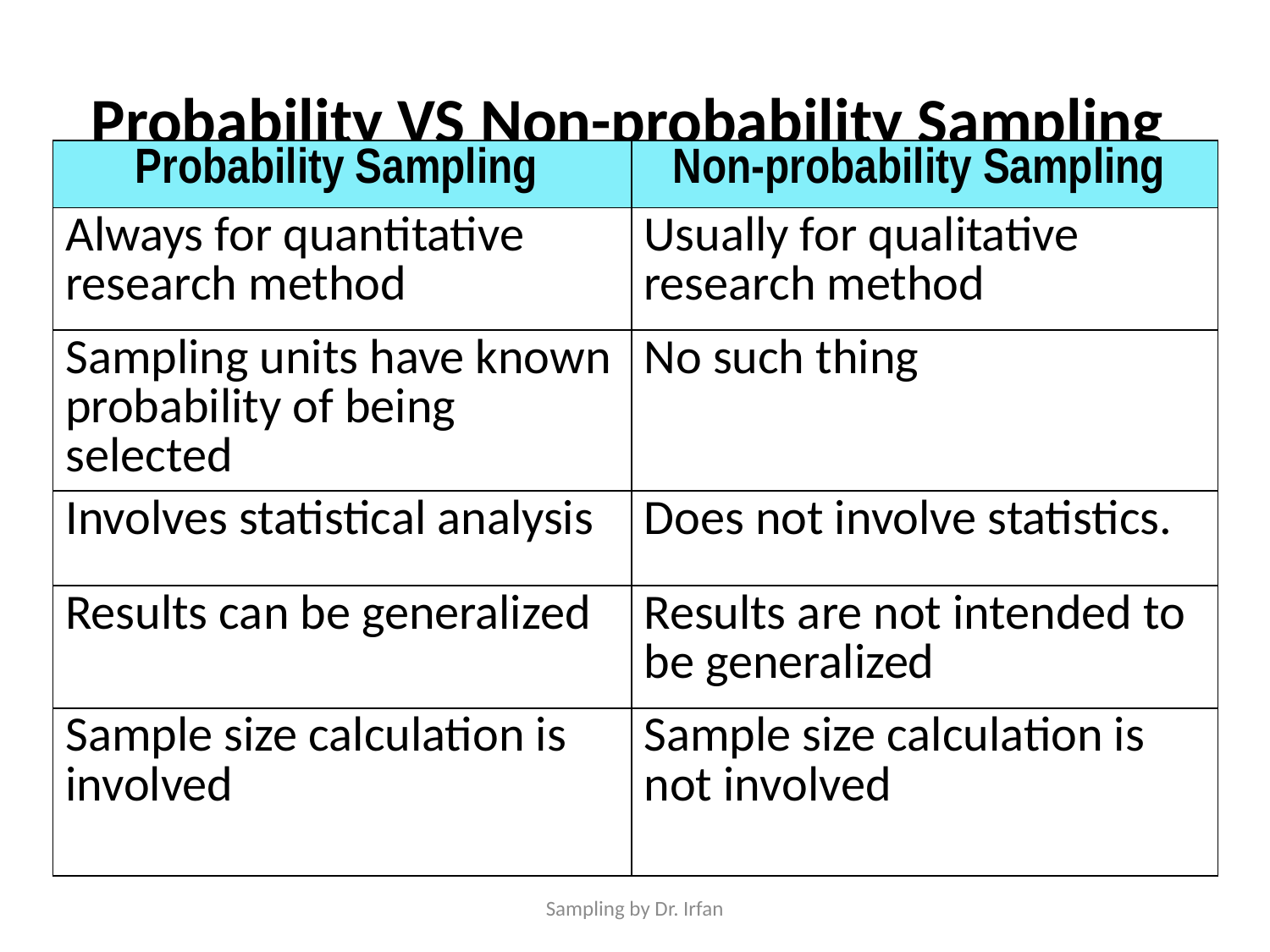

# Probability VS Non-probability Sampling
| Probability Sampling | Non-probability Sampling |
| --- | --- |
| Always for quantitative research method | Usually for qualitative research method |
| Sampling units have known probability of being selected | No such thing |
| Involves statistical analysis | Does not involve statistics. |
| Results can be generalized | Results are not intended to be generalized |
| Sample size calculation is involved | Sample size calculation is not involved |
Sampling by Dr. Irfan